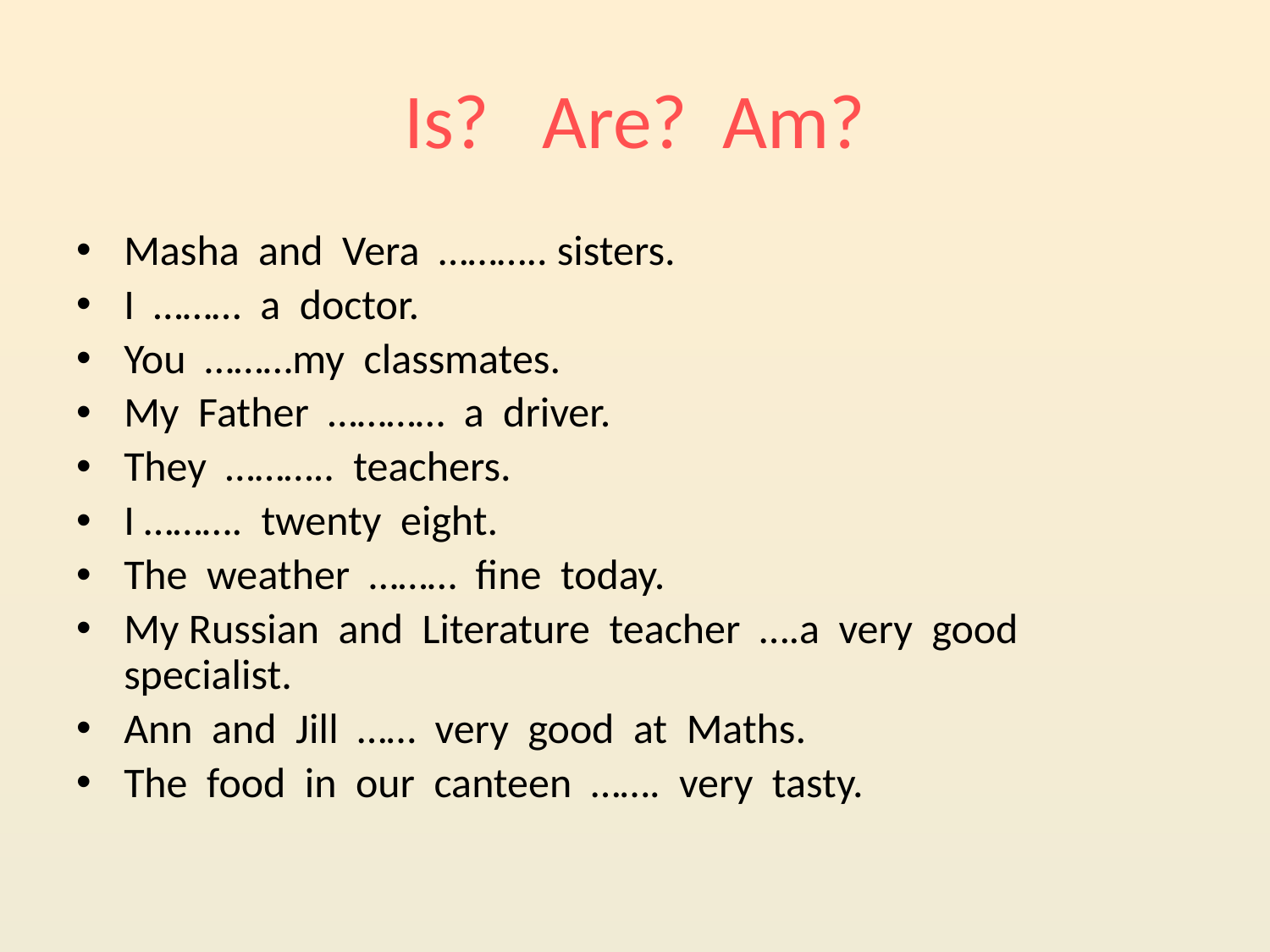

# Is?   Are?  Am?
Masha  and  Vera  ……….. sisters.
I  ………  a  doctor.
You  ………my  classmates.
My  Father  …………  a  driver.
They  ………..  teachers.
I ……….  twenty  eight.
The  weather  ………  fine  today.
My Russian  and  Literature  teacher  ….a  very  good  specialist.
Ann  and  Jill  ……  very  good  at  Maths.
The  food  in  our  canteen  …….  very  tasty.